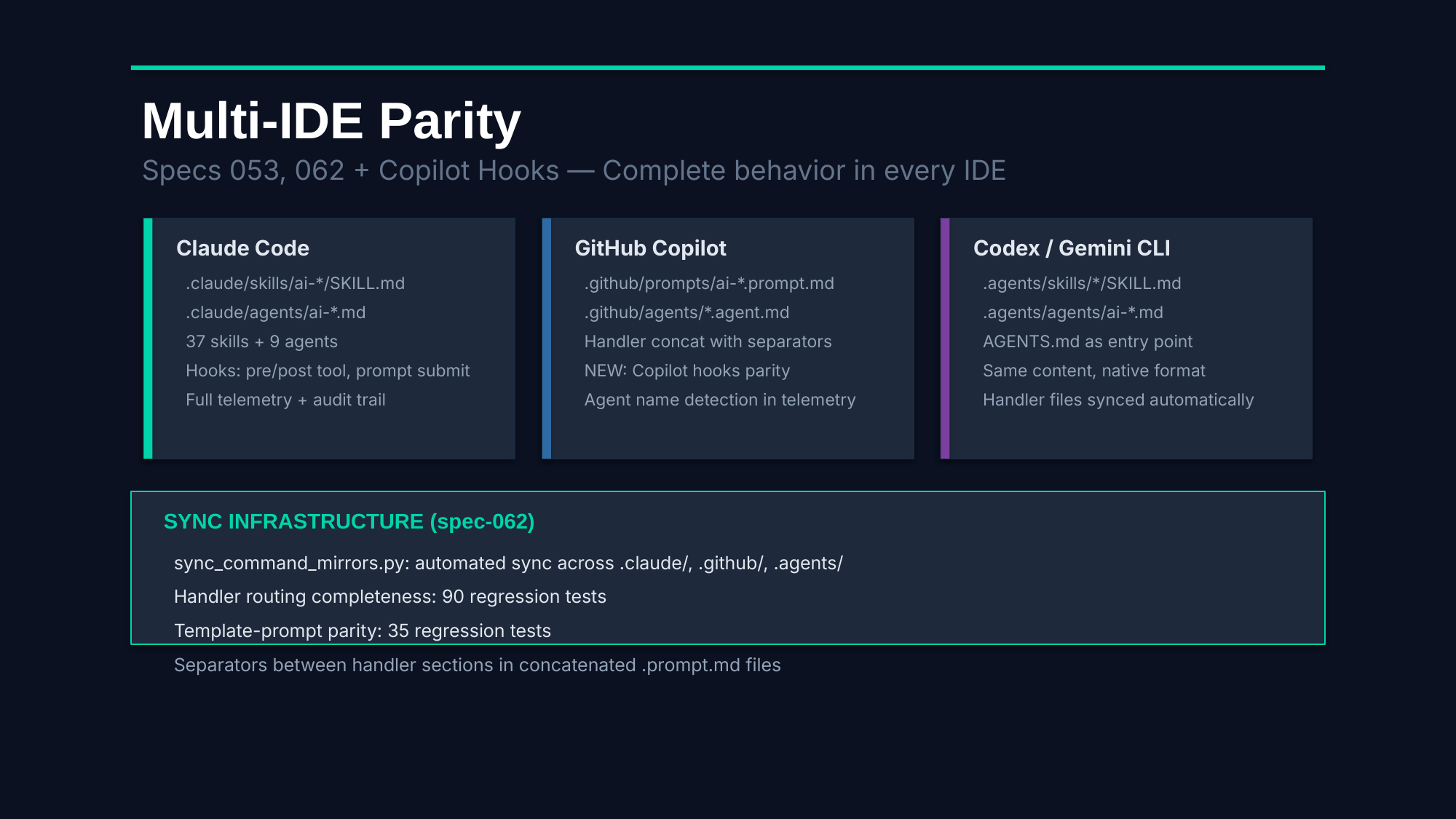

Multi-IDE Parity
Specs 053, 062 + Copilot Hooks — Complete behavior in every IDE

Claude Code
GitHub Copilot
Codex / Gemini CLI
  .claude/skills/ai-*/SKILL.md
  .claude/agents/ai-*.md
  37 skills + 9 agents
  Hooks: pre/post tool, prompt submit
  Full telemetry + audit trail
  .github/prompts/ai-*.prompt.md
  .github/agents/*.agent.md
  Handler concat with separators
  NEW: Copilot hooks parity
  Agent name detection in telemetry
  .agents/skills/*/SKILL.md
  .agents/agents/ai-*.md
  AGENTS.md as entry point
  Same content, native format
  Handler files synced automatically

SYNC INFRASTRUCTURE (spec-062)
  sync_command_mirrors.py: automated sync across .claude/, .github/, .agents/
  Handler routing completeness: 90 regression tests
  Template-prompt parity: 35 regression tests
  Separators between handler sections in concatenated .prompt.md files